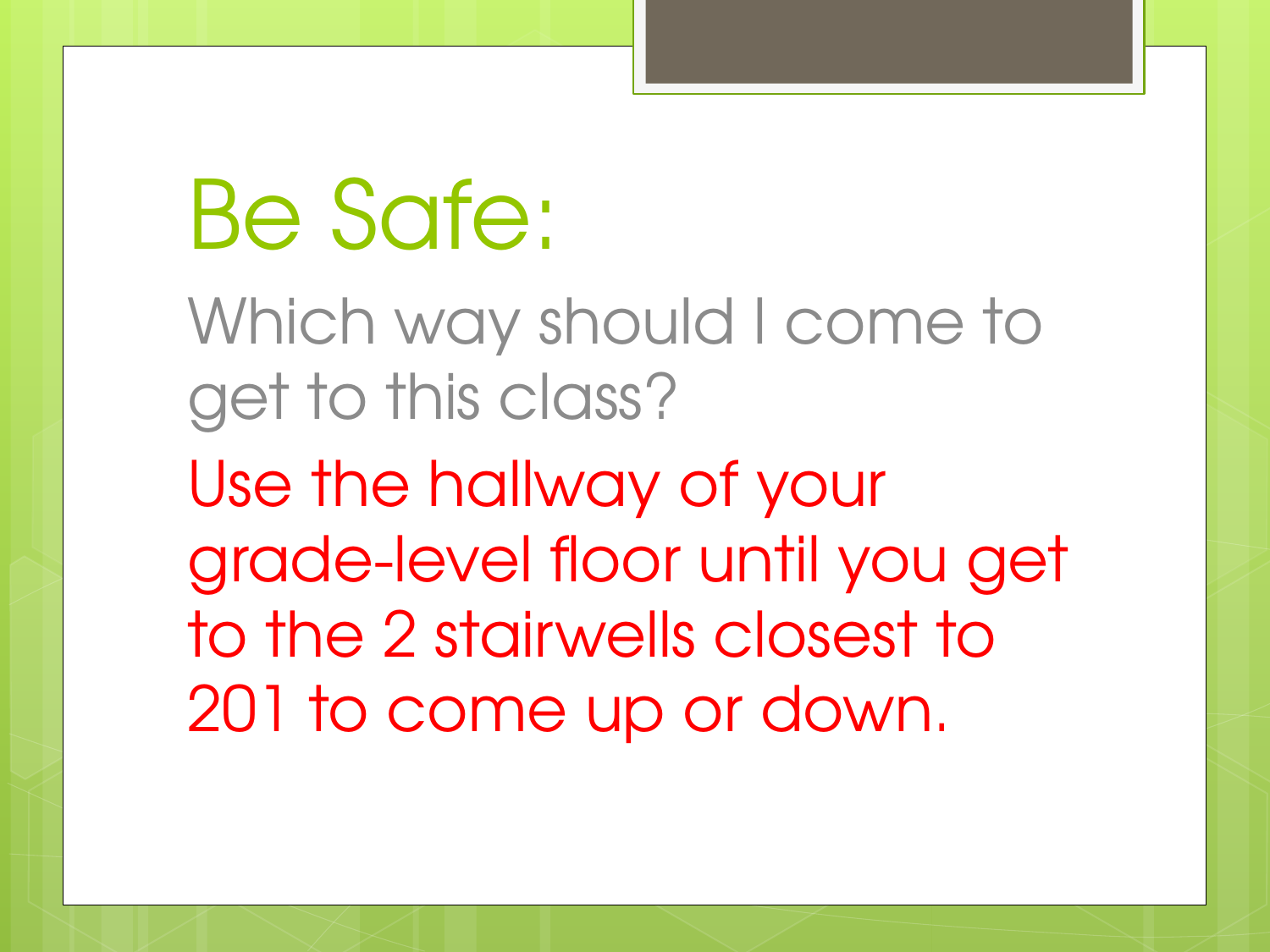

# Be Safe:
Which way should I come to get to this class?
Use the hallway of your grade-level floor until you get to the 2 stairwells closest to 201 to come up or down.